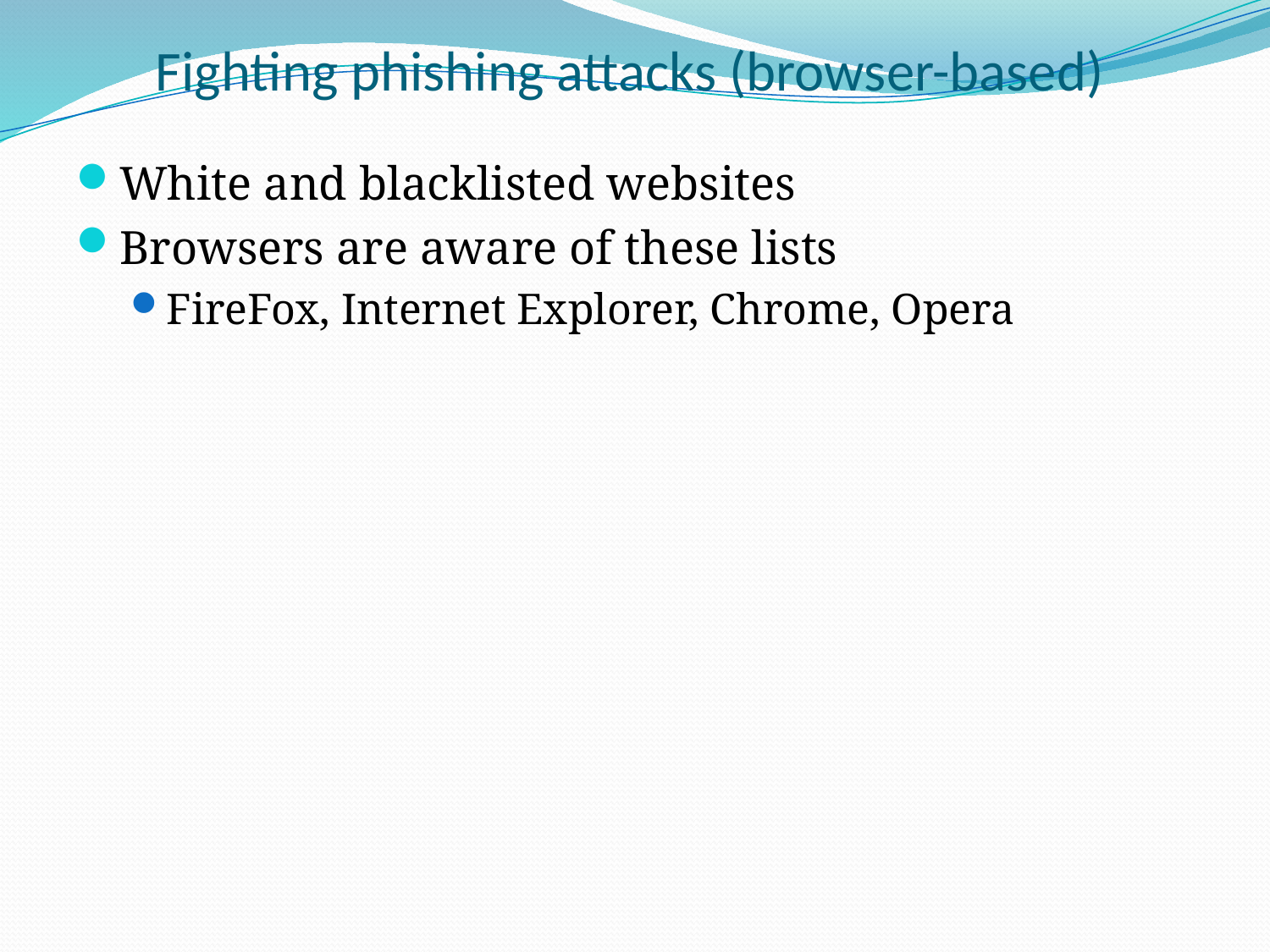

Fighting phishing attacks (browser-based)
White and blacklisted websites
Browsers are aware of these lists
FireFox, Internet Explorer, Chrome, Opera